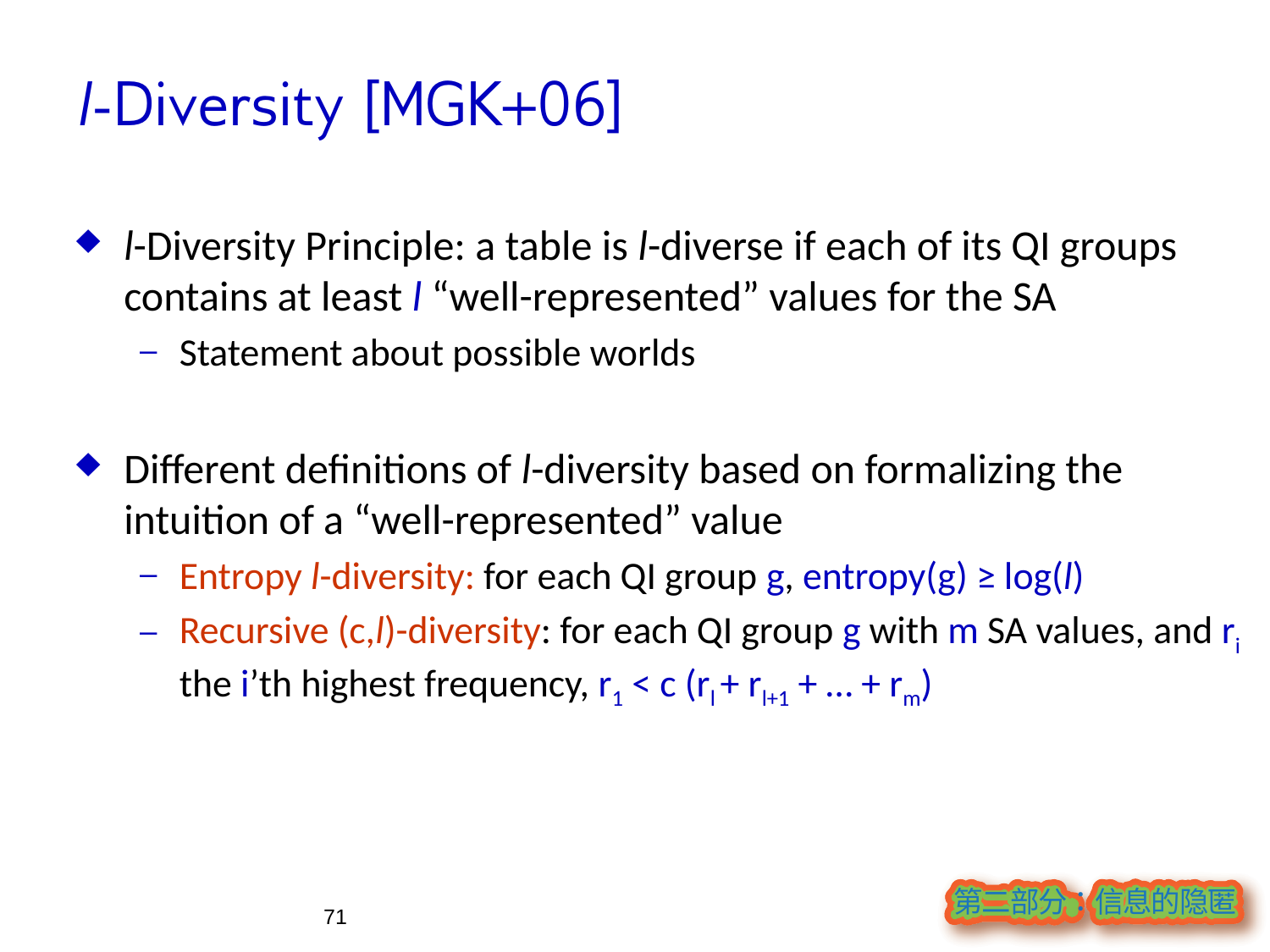

l-Diversity [MGK+06]
l-Diversity Principle: a table is l-diverse if each of its QI groups contains at least l “well-represented” values for the SA
Statement about possible worlds

Different definitions of l-diversity based on formalizing the intuition of a “well-represented” value
Entropy l-diversity: for each QI group g, entropy(g) ≥ log(l)
Recursive (c,l)-diversity: for each QI group g with m SA values, and ri the i’th highest frequency, r1 < c (rl + rl+1 + … + rm)
71